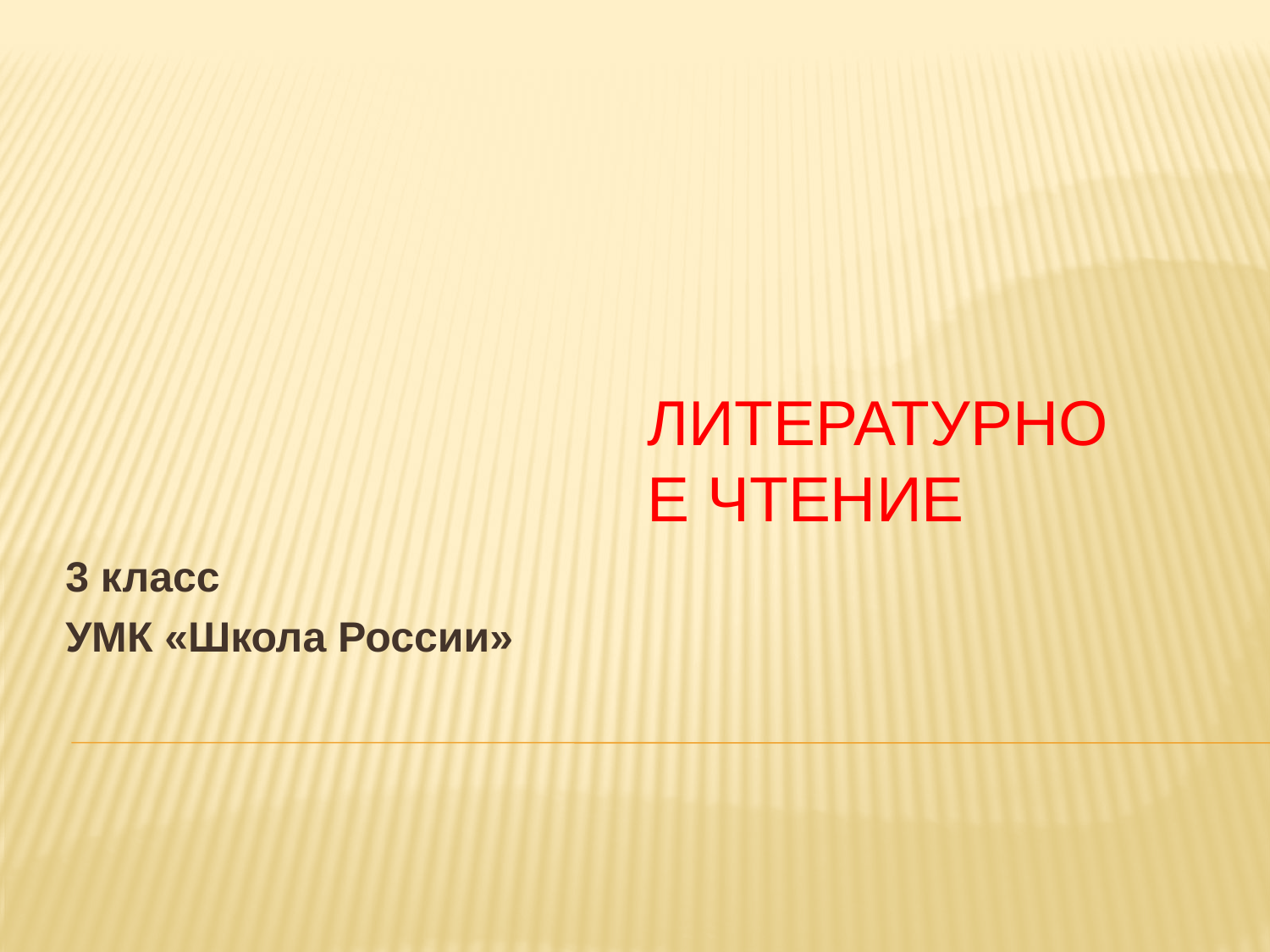

# Литературное чтение
3 класс
УМК «Школа России»